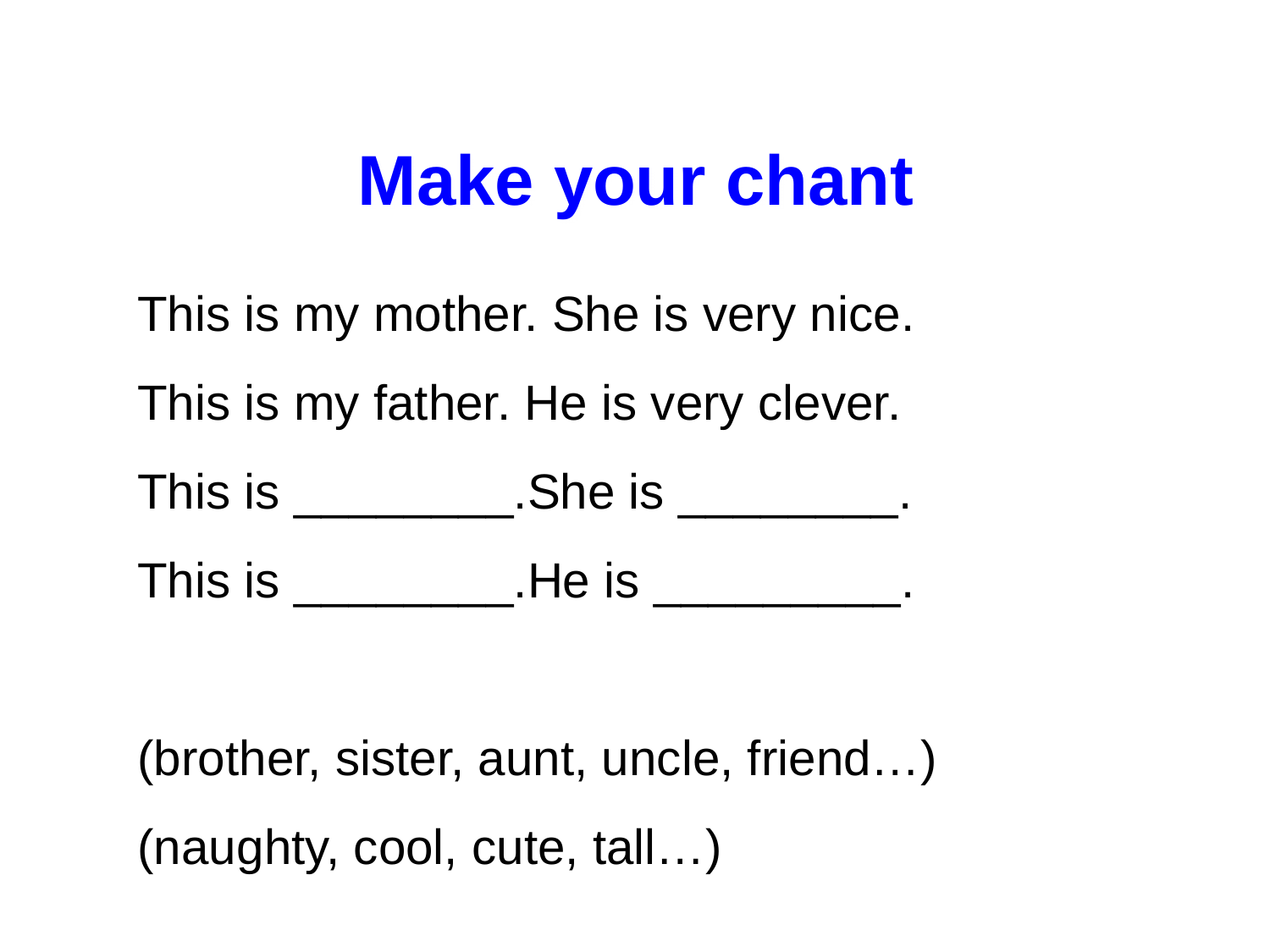

Make your chant
This is my mother. She is very nice.
This is my father. He is very clever.
This is ________.She is ________.
This is ________.He is _________.

(brother, sister, aunt, uncle, friend…)
(naughty, cool, cute, tall…)